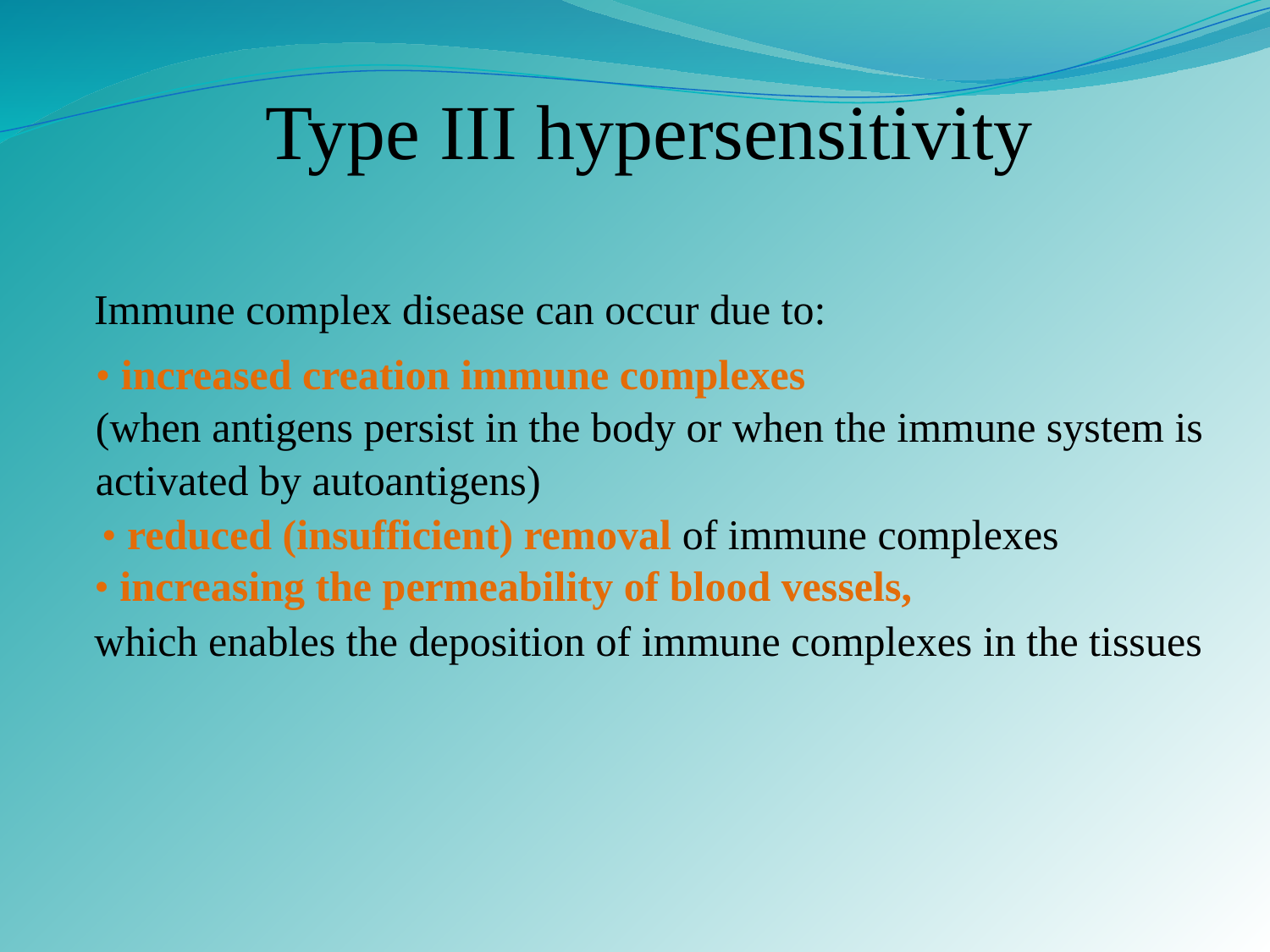

Type III hypersensitivity
Immune complex disease can occur due to:
• increased creation immune complexes
(when antigens persist in the body or when the immune system is
activated by autoantigens)

• reduced (insufficient) removal of immune complexes
• increasing the permeability of blood vessels,
which enables the deposition of immune complexes in the tissues